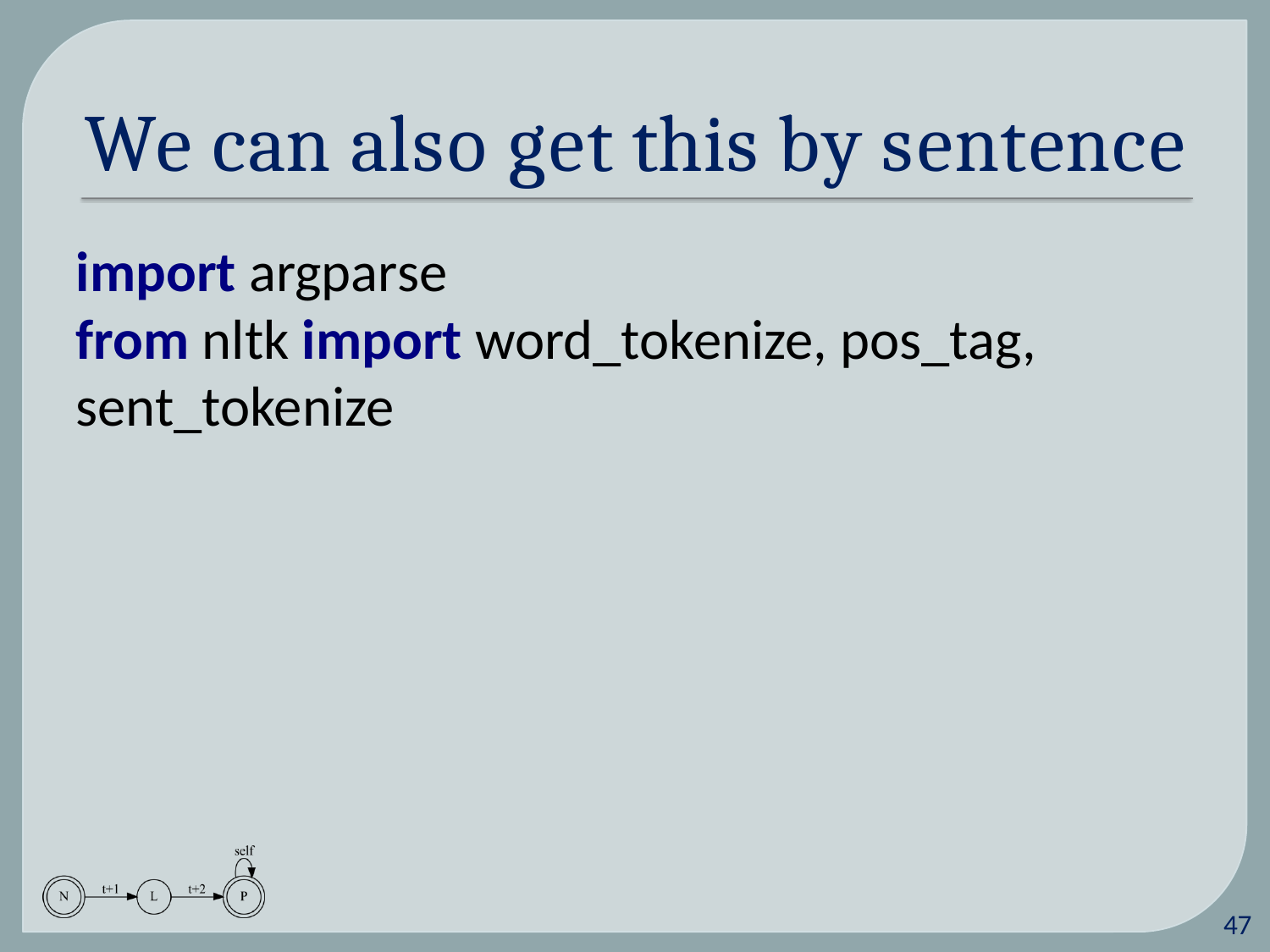

# We can also get this by sentence
import argparse
from nltk import word_tokenize, pos_tag, sent_tokenize
47